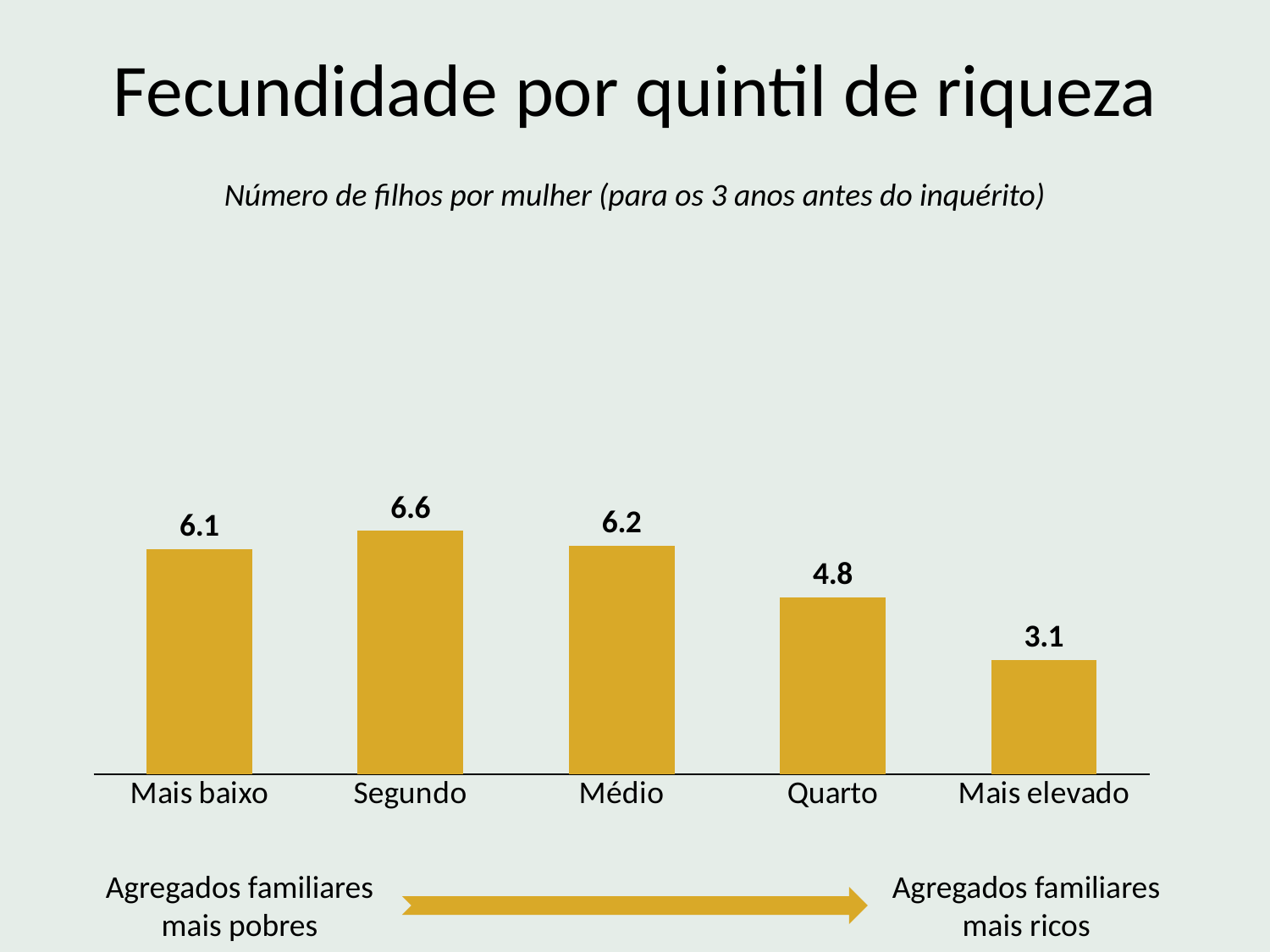

Fecundidade por quintil de riqueza
Número de filhos por mulher (para os 3 anos antes do inquérito)

### Chart

| Category | Column1 |
|---|---|
| Mais baixo | 6.1 |
| Segundo | 6.6 |
| Médio | 6.2 |
| Quarto | 4.8 |
| Mais elevado | 3.1 |
Agregados familiares mais pobres
Agregados familiares mais ricos